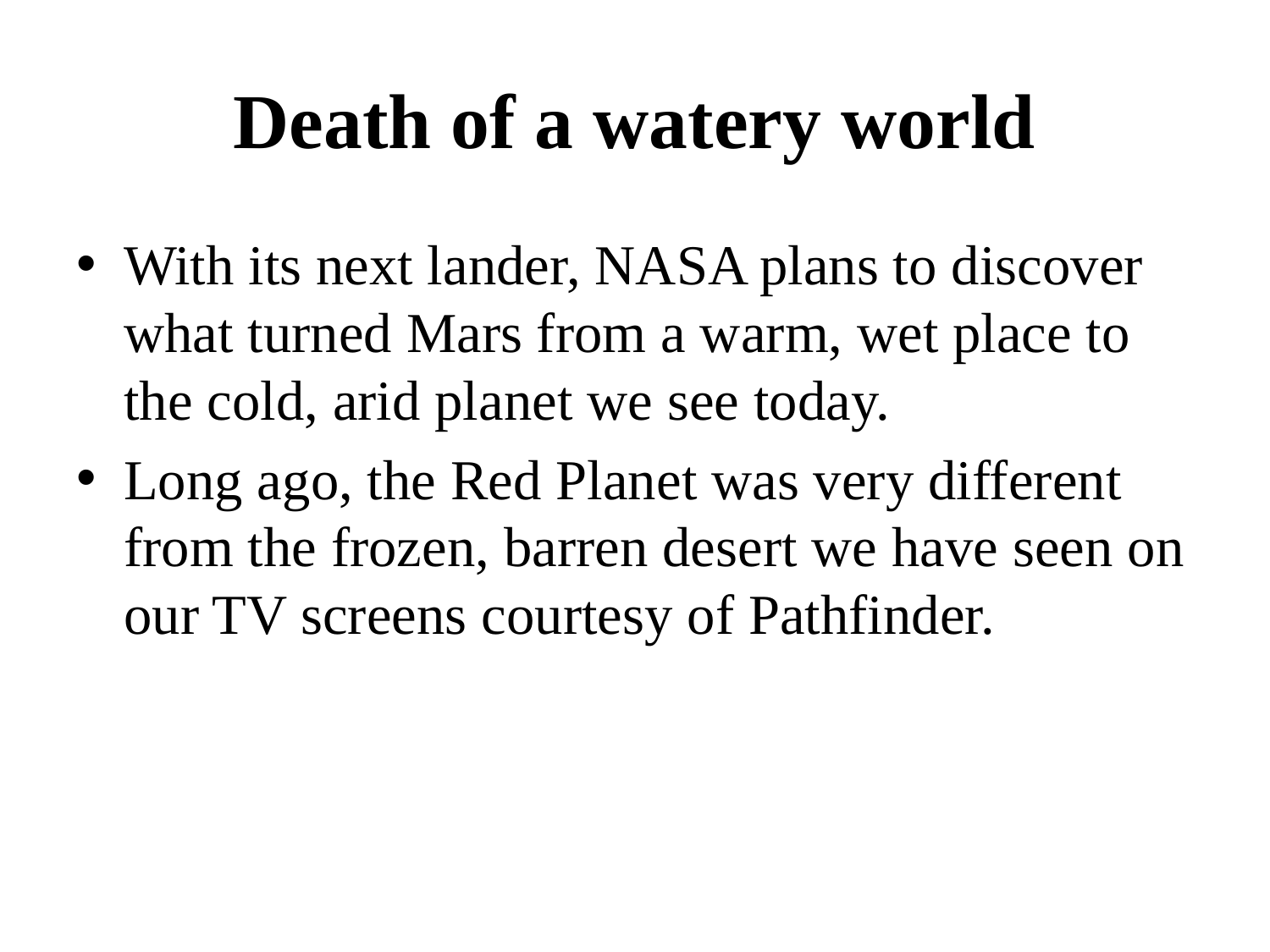

# Death of a watery world
With its next lander, NASA plans to discover what turned Mars from a warm, wet place to the cold, arid planet we see today.
Long ago, the Red Planet was very different from the frozen, barren desert we have seen on our TV screens courtesy of Pathfinder.